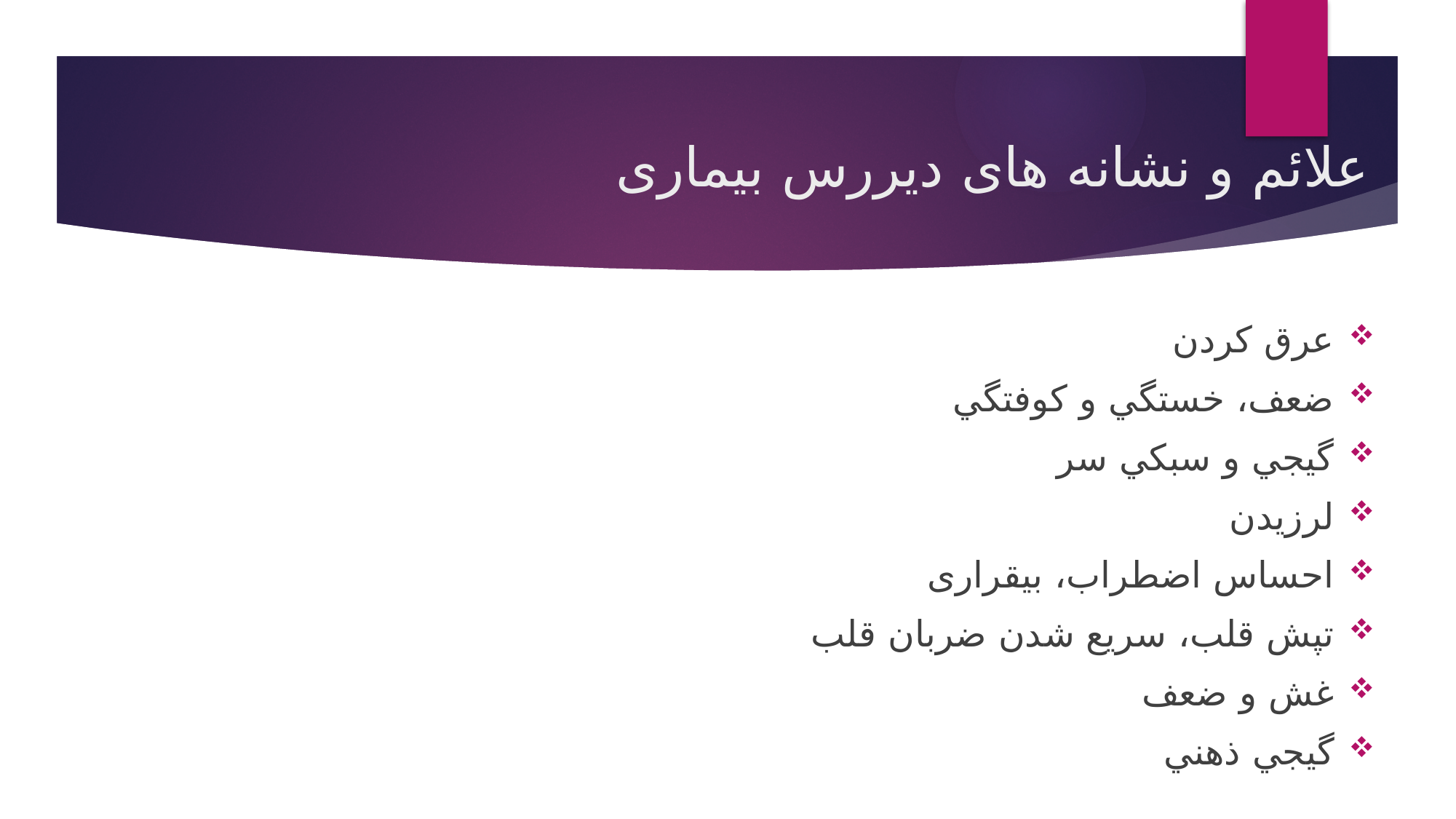

# علائم و نشانه های دیررس بیماری
عرق كردن
ضعف، خستگي و كوفتگي
گيجي و سبکي سر
لرزيدن
احساس اضطراب، بيقراری
تپش قلب، سريع شدن ضربان قلب
غش و ضعف
گيجي ذهني